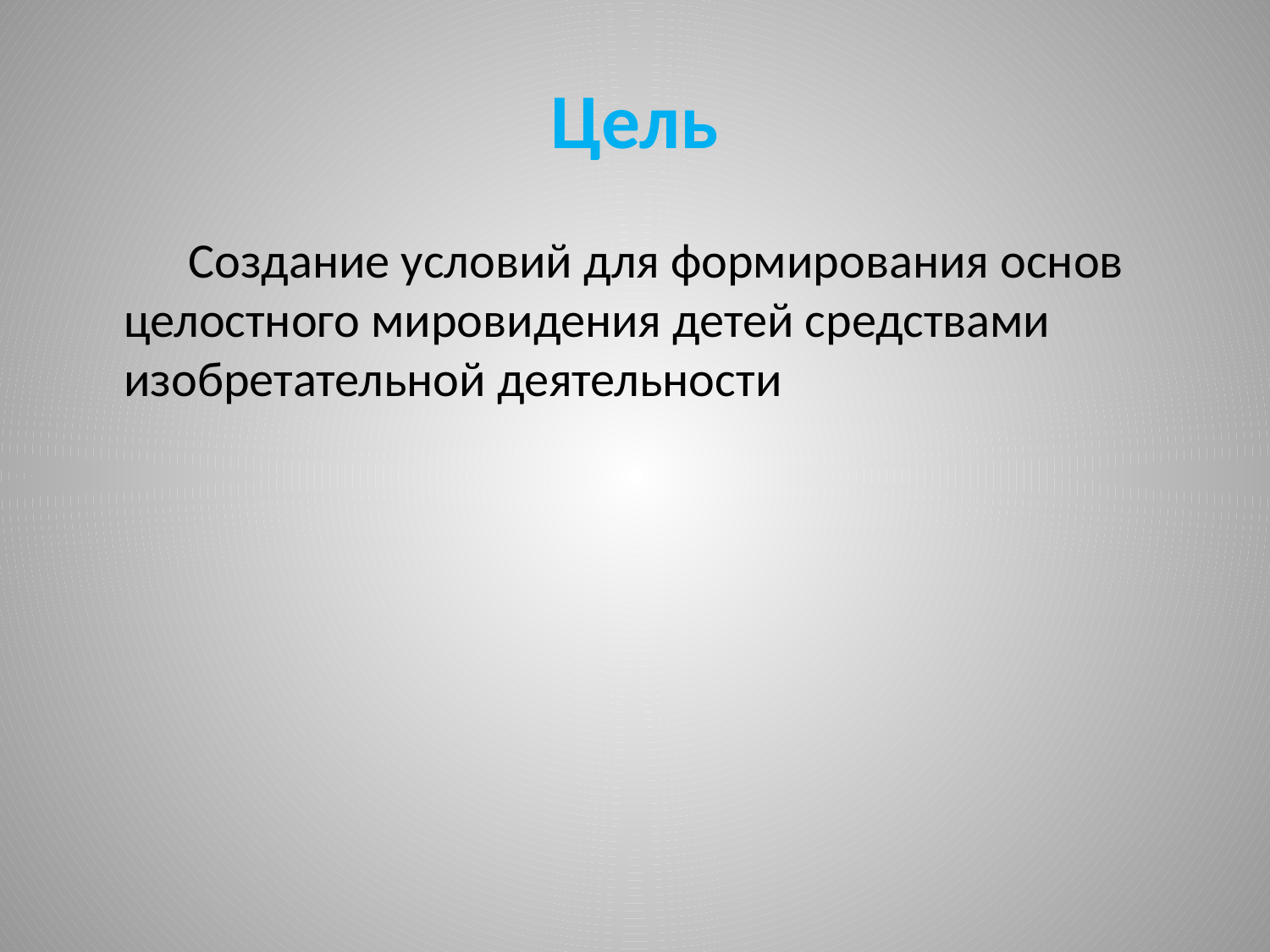

# Цель
          Создание условий для формирования основ целостного мировидения детей средствами изобретательной деятельности